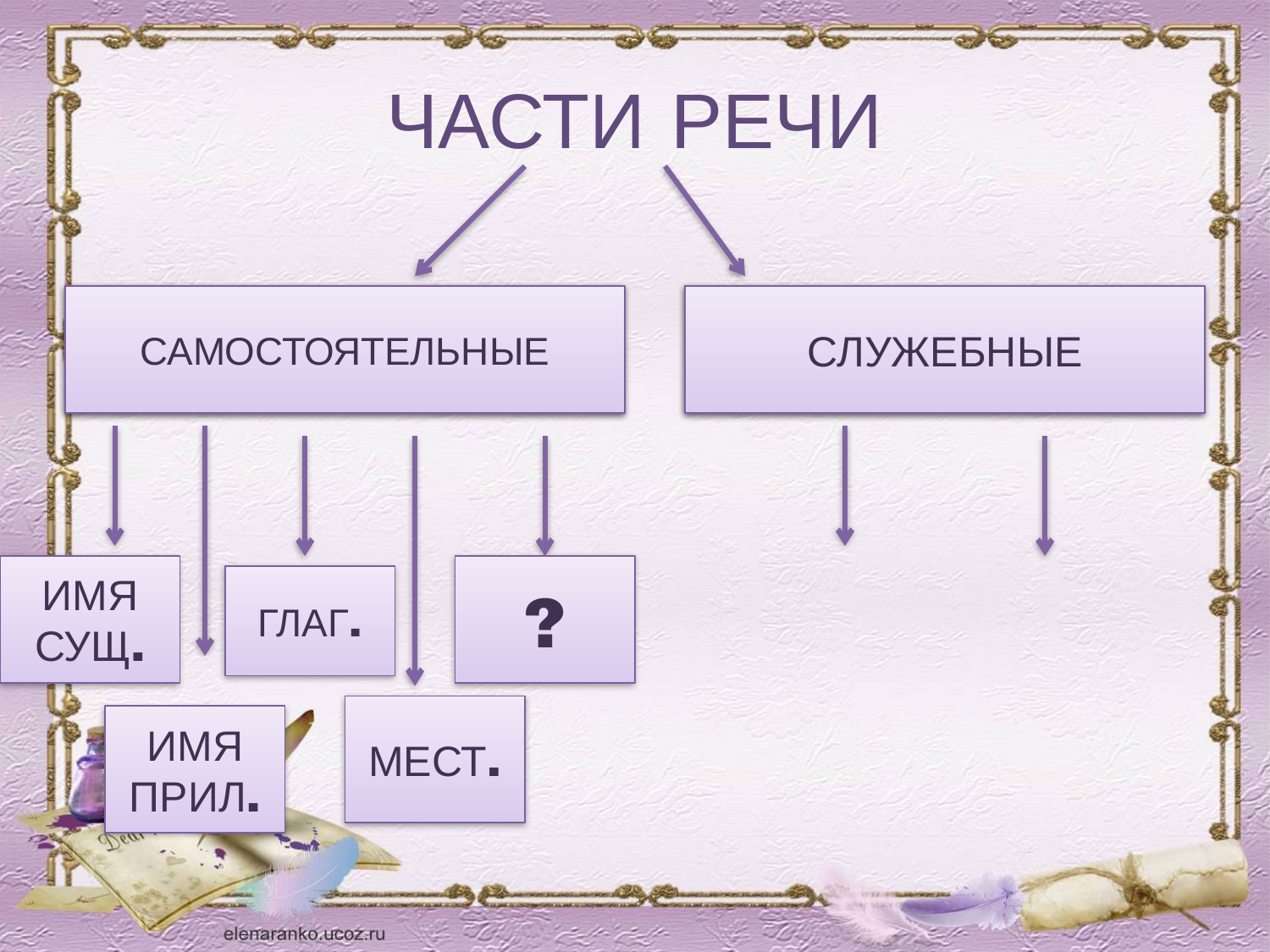

# ЧАСТИ РЕЧИ

САМОСТОЯТЕЛЬНЫЕ

СЛУЖЕБНЫЕ
ИМЯ СУЩ.
?
ГЛАГ.
МЕСТ.
ИМЯ ПРИЛ.